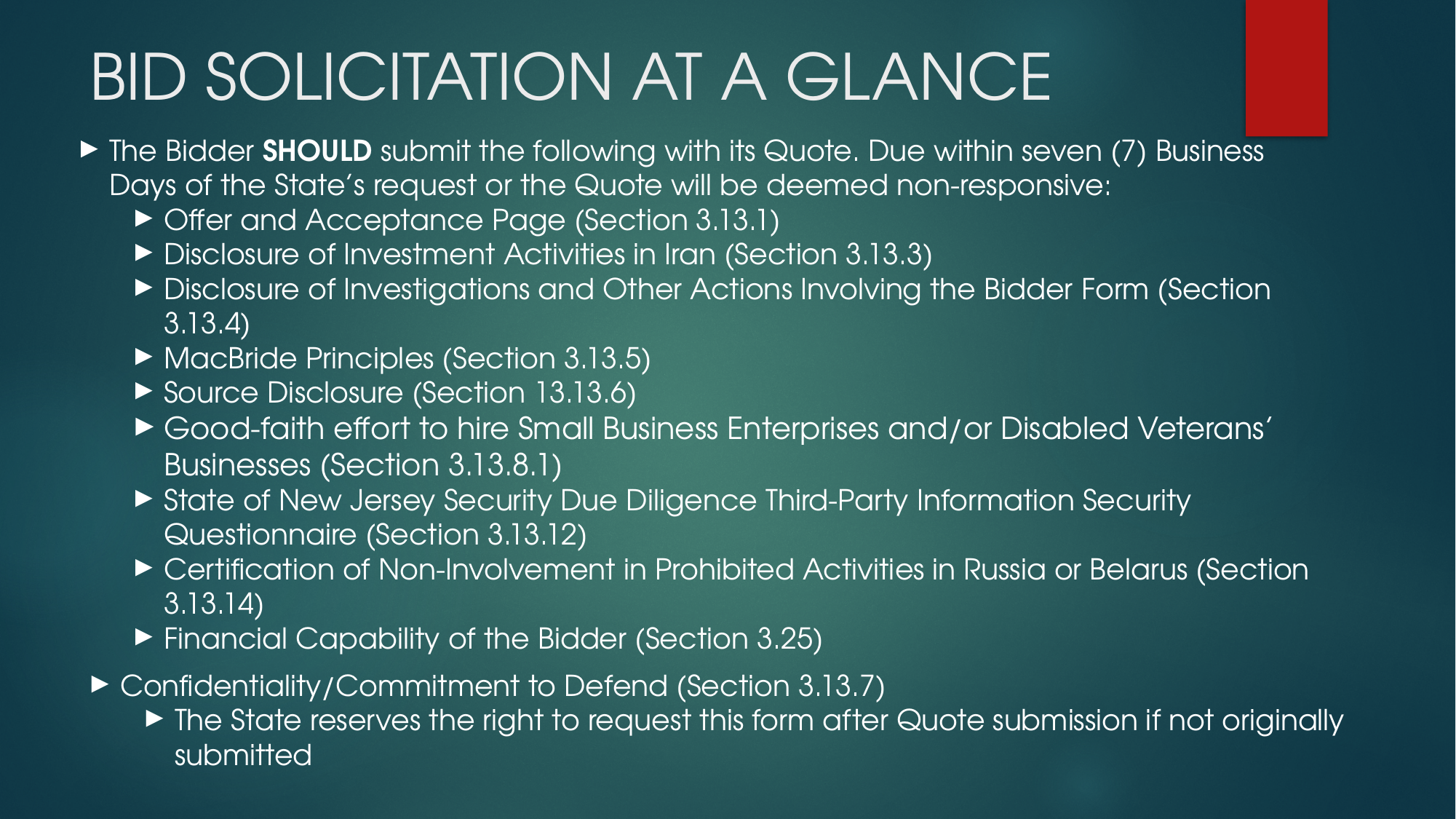

# BID SOLICITATION AT A GLANCE
The Bidder SHOULD submit the following with its Quote. Due within seven (7) Business Days of the State’s request or the Quote will be deemed non-responsive:
Offer and Acceptance Page (Section 3.13.1)
Disclosure of Investment Activities in Iran (Section 3.13.3)
Disclosure of Investigations and Other Actions Involving the Bidder Form (Section 3.13.4)
MacBride Principles (Section 3.13.5)
Source Disclosure (Section 13.13.6)
Good-faith effort to hire Small Business Enterprises and/or Disabled Veterans’ Businesses (Section 3.13.8.1)
State of New Jersey Security Due Diligence Third-Party Information Security Questionnaire (Section 3.13.12)
Certification of Non-Involvement in Prohibited Activities in Russia or Belarus (Section 3.13.14)
Financial Capability of the Bidder (Section 3.25)
Confidentiality/Commitment to Defend (Section 3.13.7)
The State reserves the right to request this form after Quote submission if not originally submitted